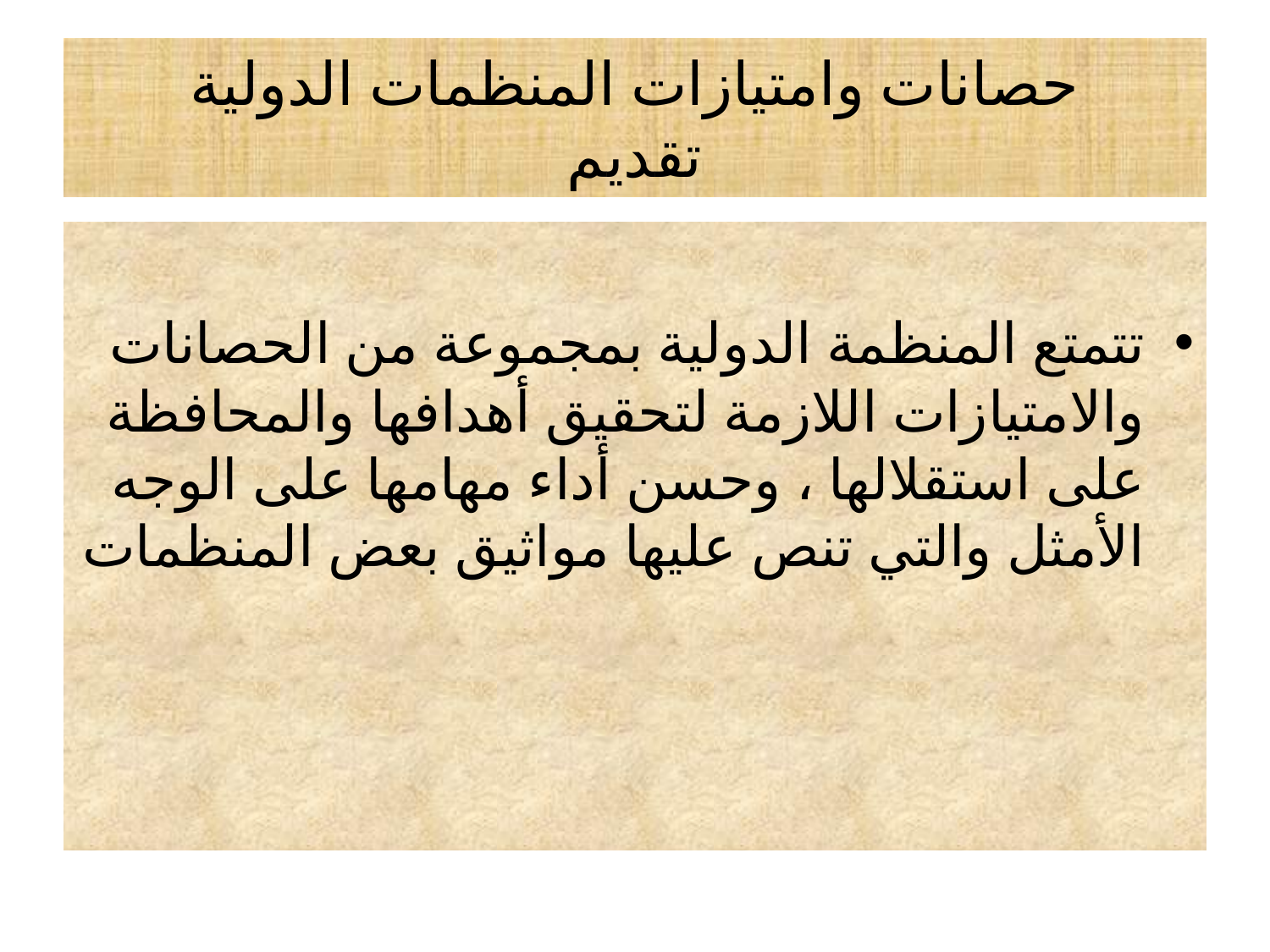

# حصانات وامتيازات المنظمات الدولية تقديم

تتمتع المنظمة الدولية بمجموعة من الحصانات والامتيازات اللازمة لتحقيق أهدافها والمحافظة على استقلالها ، وحسن أداء مهامها على الوجه الأمثل والتي تنص عليها مواثيق بعض المنظمات